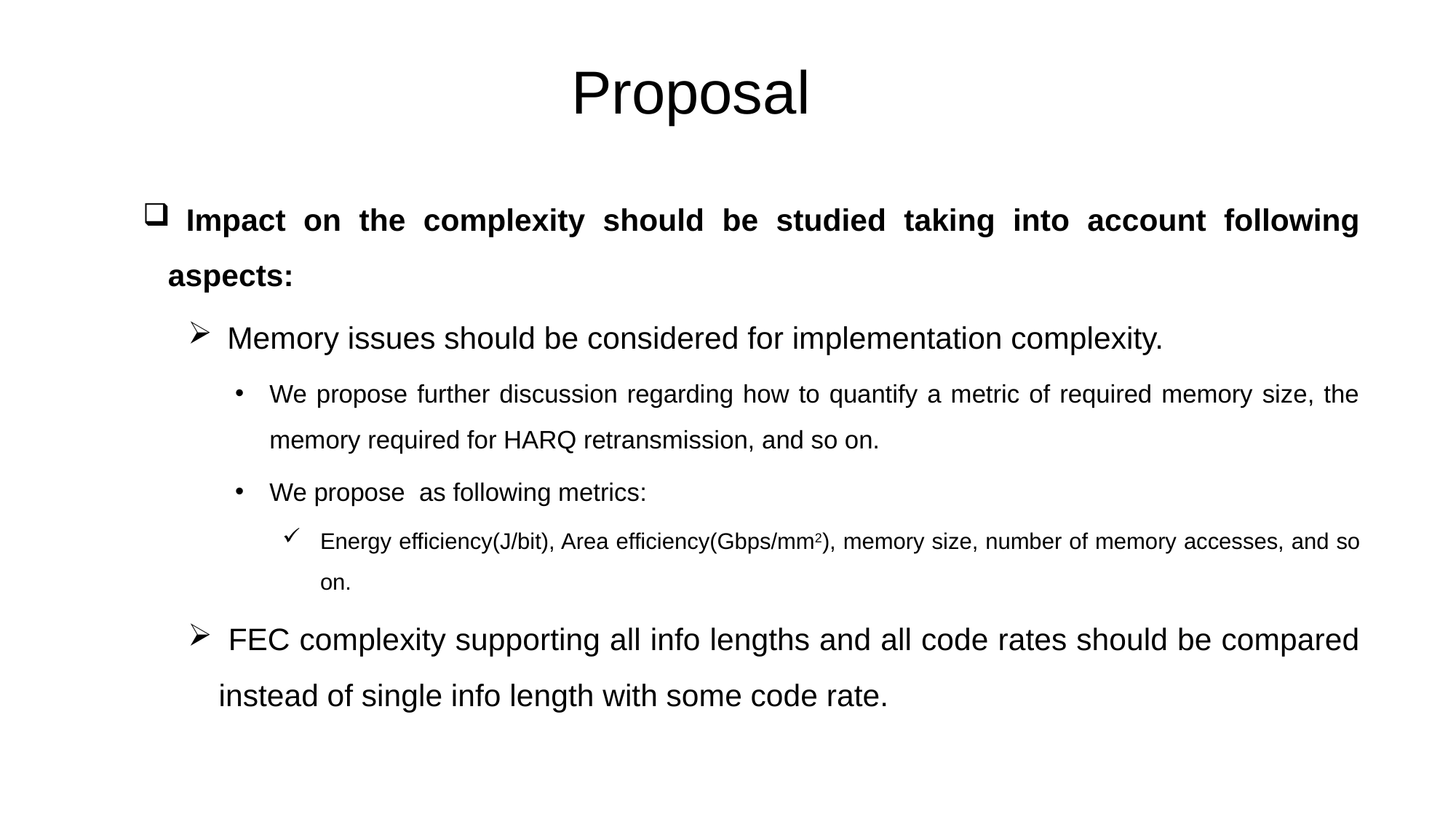

Proposal
 Impact on the complexity should be studied taking into account following aspects:
 Memory issues should be considered for implementation complexity.
We propose further discussion regarding how to quantify a metric of required memory size, the memory required for HARQ retransmission, and so on.
We propose  as following metrics:
Energy efficiency(J/bit), Area efficiency(Gbps/mm2), memory size, number of memory accesses, and so on.
 FEC complexity supporting all info lengths and all code rates should be compared instead of single info length with some code rate.